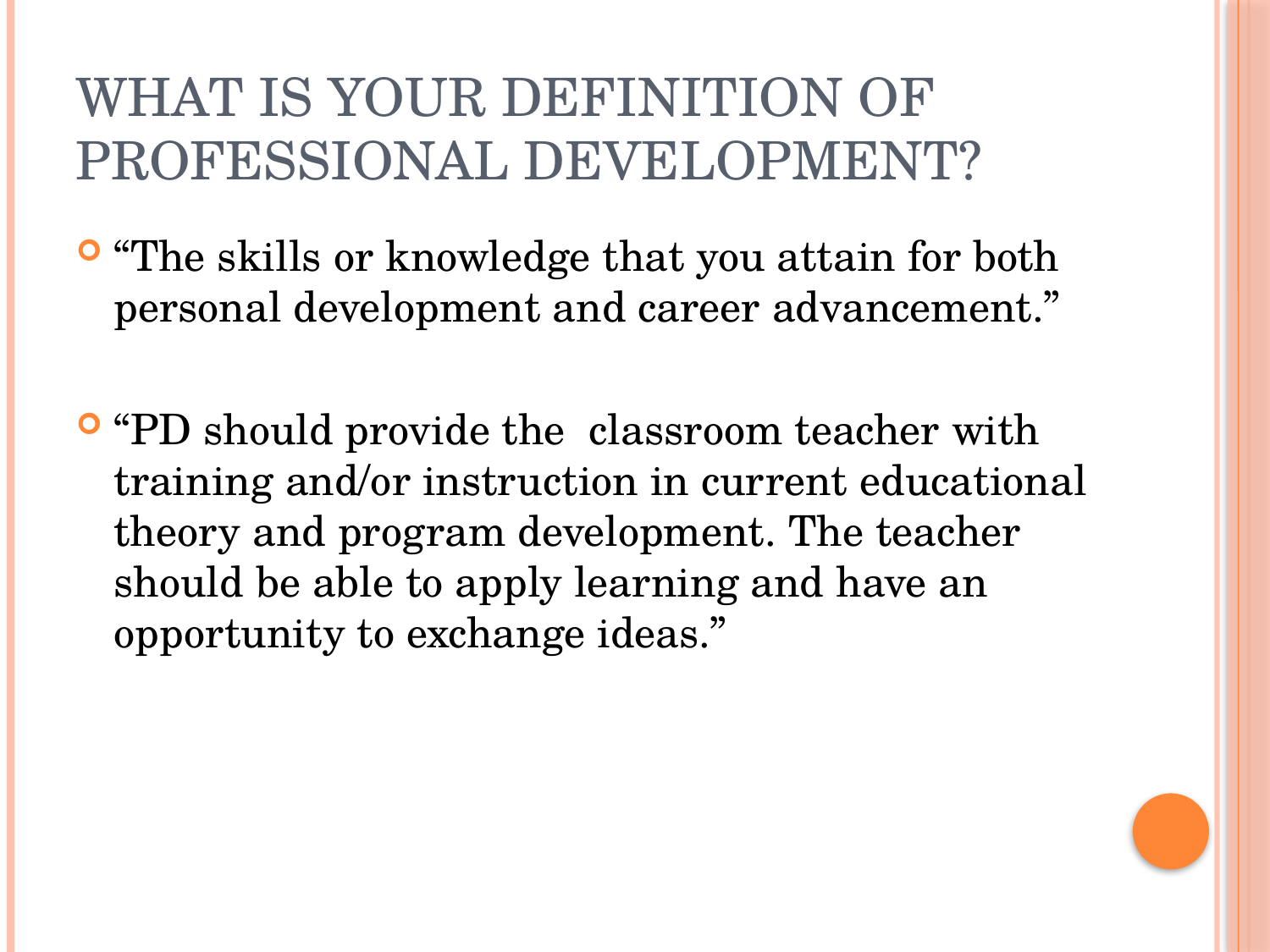

# What is your definition of professional development?
“The skills or knowledge that you attain for both personal development and career advancement.”

“PD should provide the  classroom teacher with training and/or instruction in current educational theory and program development. The teacher should be able to apply learning and have an opportunity to exchange ideas.”